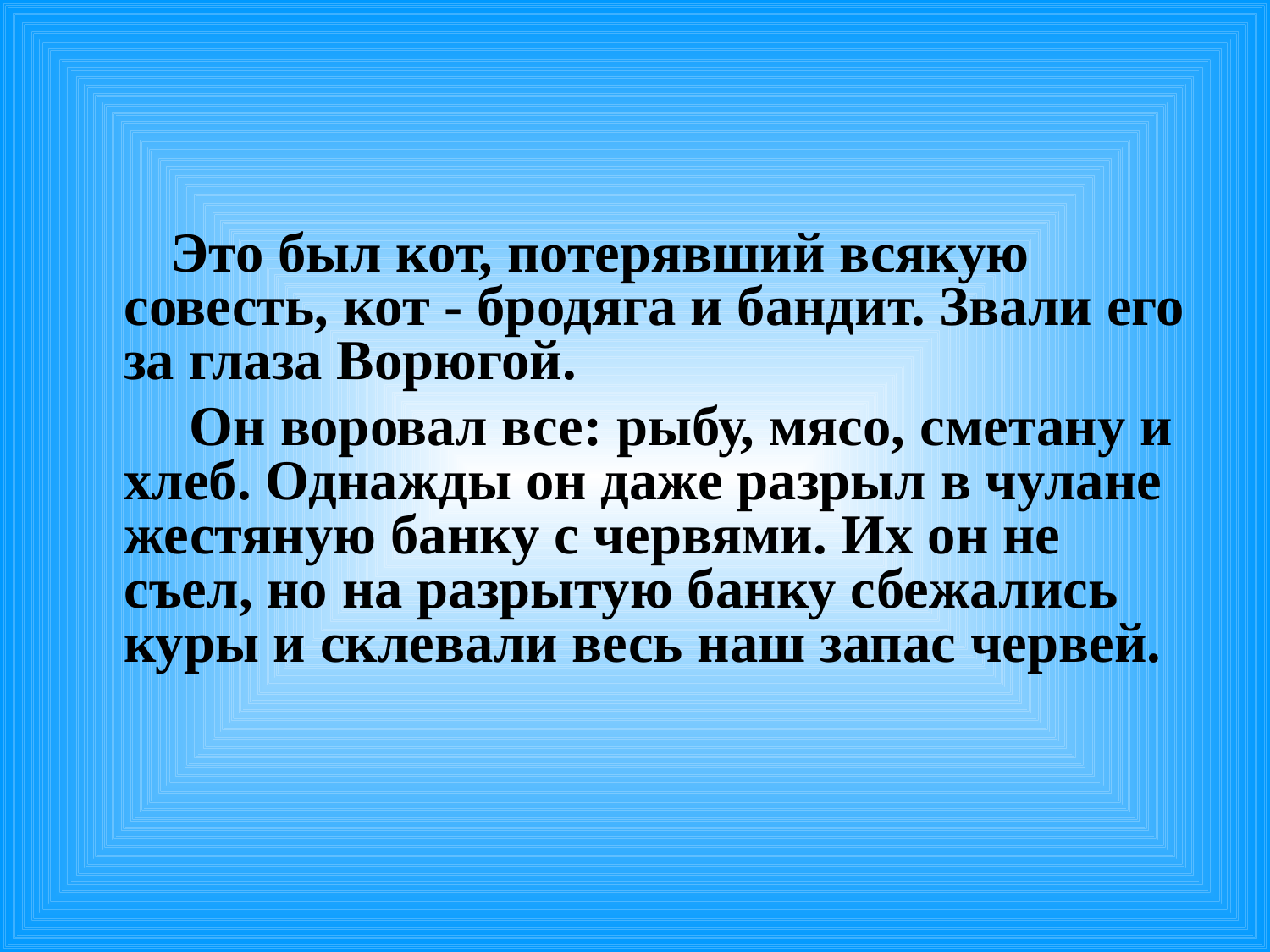

Это был кот, потерявший всякую совесть, кот - бродяга и бандит. Звали его за глаза Ворюгой.
        Он воровал все: рыбу, мясо, сметану и хлеб. Однажды он даже разрыл в чулане жестяную банку с червями. Их он не съел, но на разрытую банку сбежались куры и склевали весь наш запас червей.